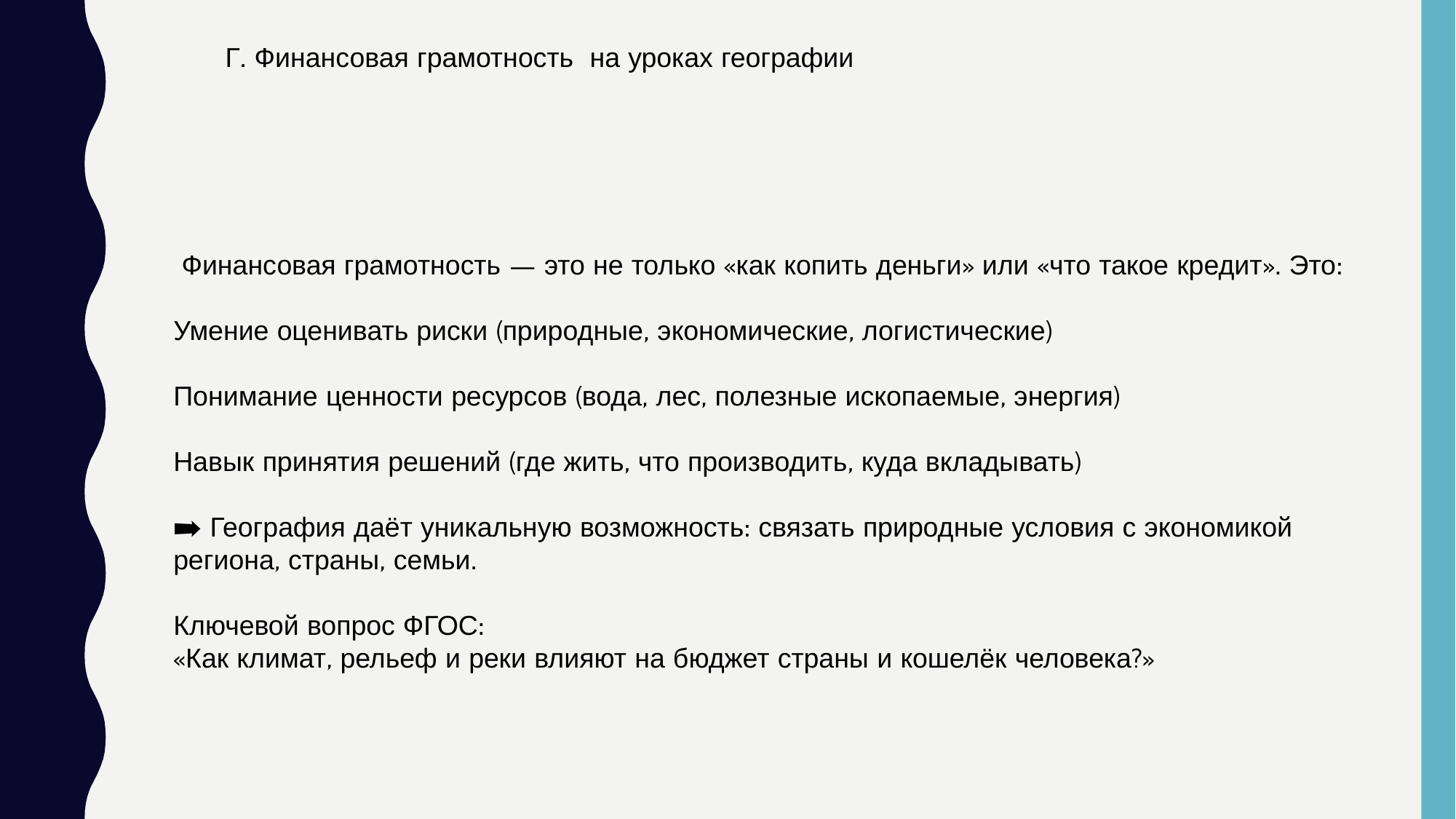

Г. Финансовая грамотность  на уроках географии

 Финансовая грамотность — это не только «как копить деньги» или «что такое кредит». Это:

Умение оценивать риски (природные, экономические, логистические)

Понимание ценности ресурсов (вода, лес, полезные ископаемые, энергия)

Навык принятия решений (где жить, что производить, куда вкладывать)

➡ География даёт уникальную возможность: связать природные условия с экономикой региона, страны, семьи.

Ключевой вопрос ФГОС:
«Как климат, рельеф и реки влияют на бюджет страны и кошелёк человека?»